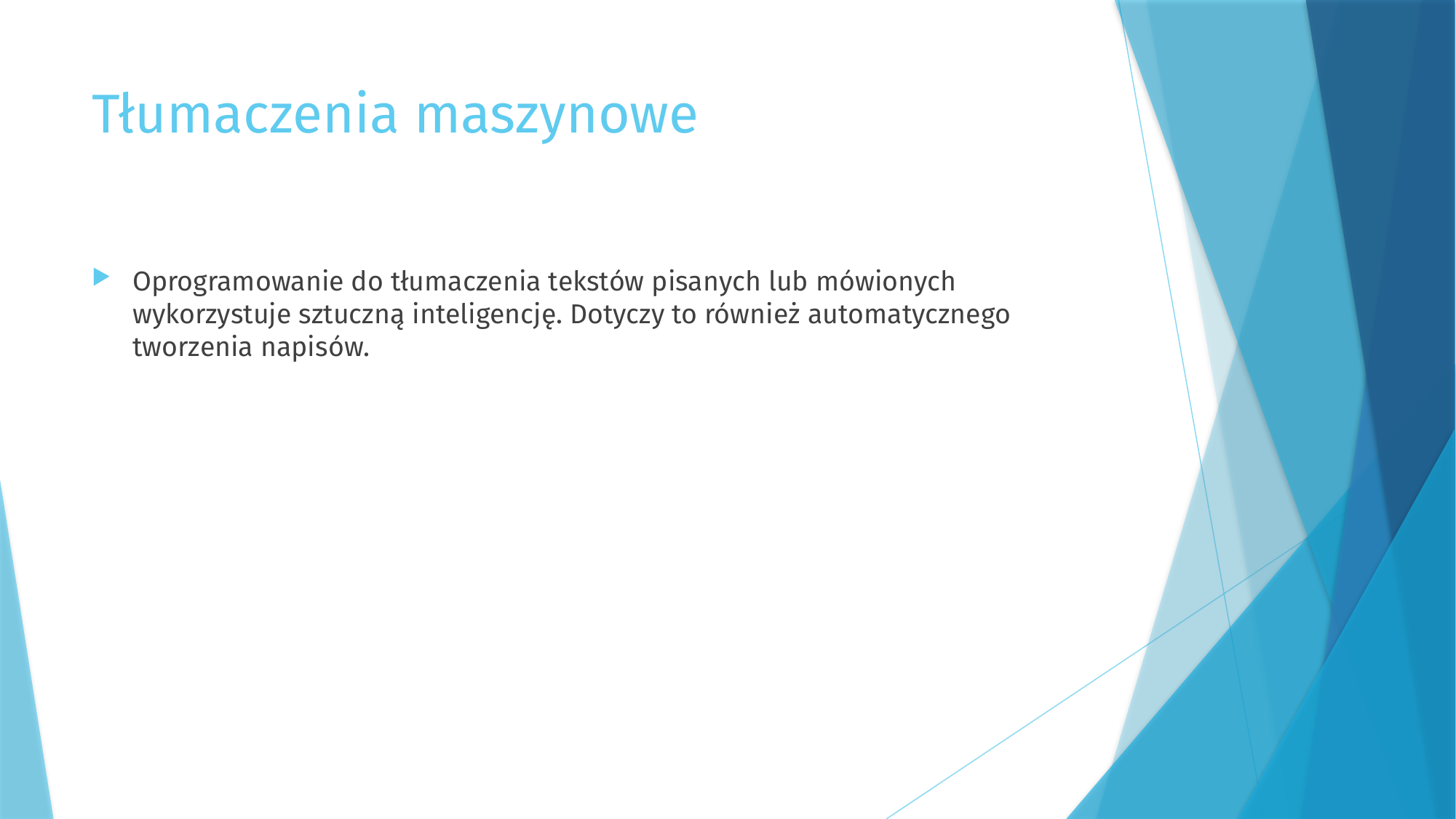

# Tłumaczenia maszynowe
Oprogramowanie do tłumaczenia tekstów pisanych lub mówionych wykorzystuje sztuczną inteligencję. Dotyczy to również automatycznego tworzenia napisów.